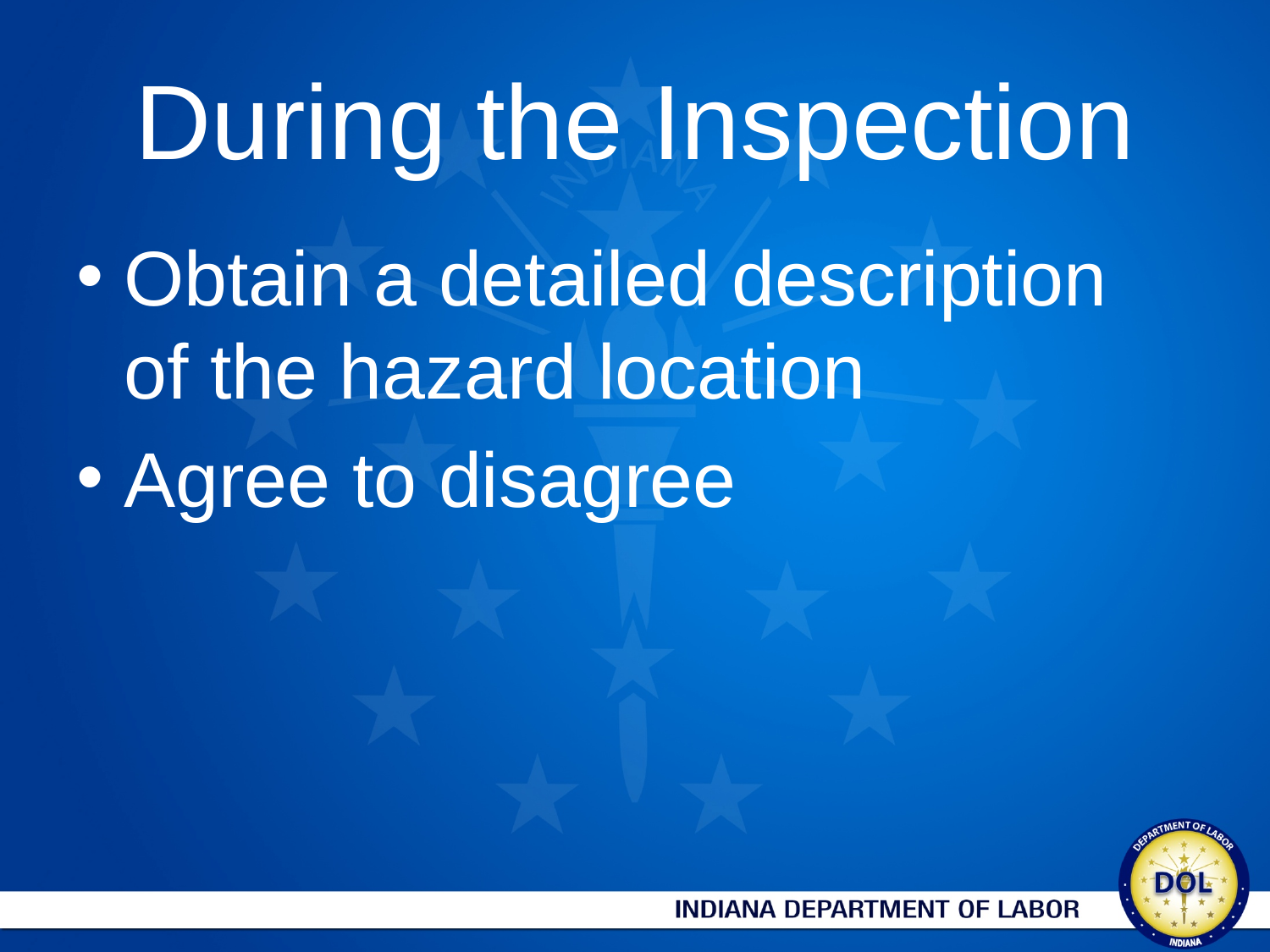

# During the Inspection
Obtain a detailed description of the hazard location
Agree to disagree